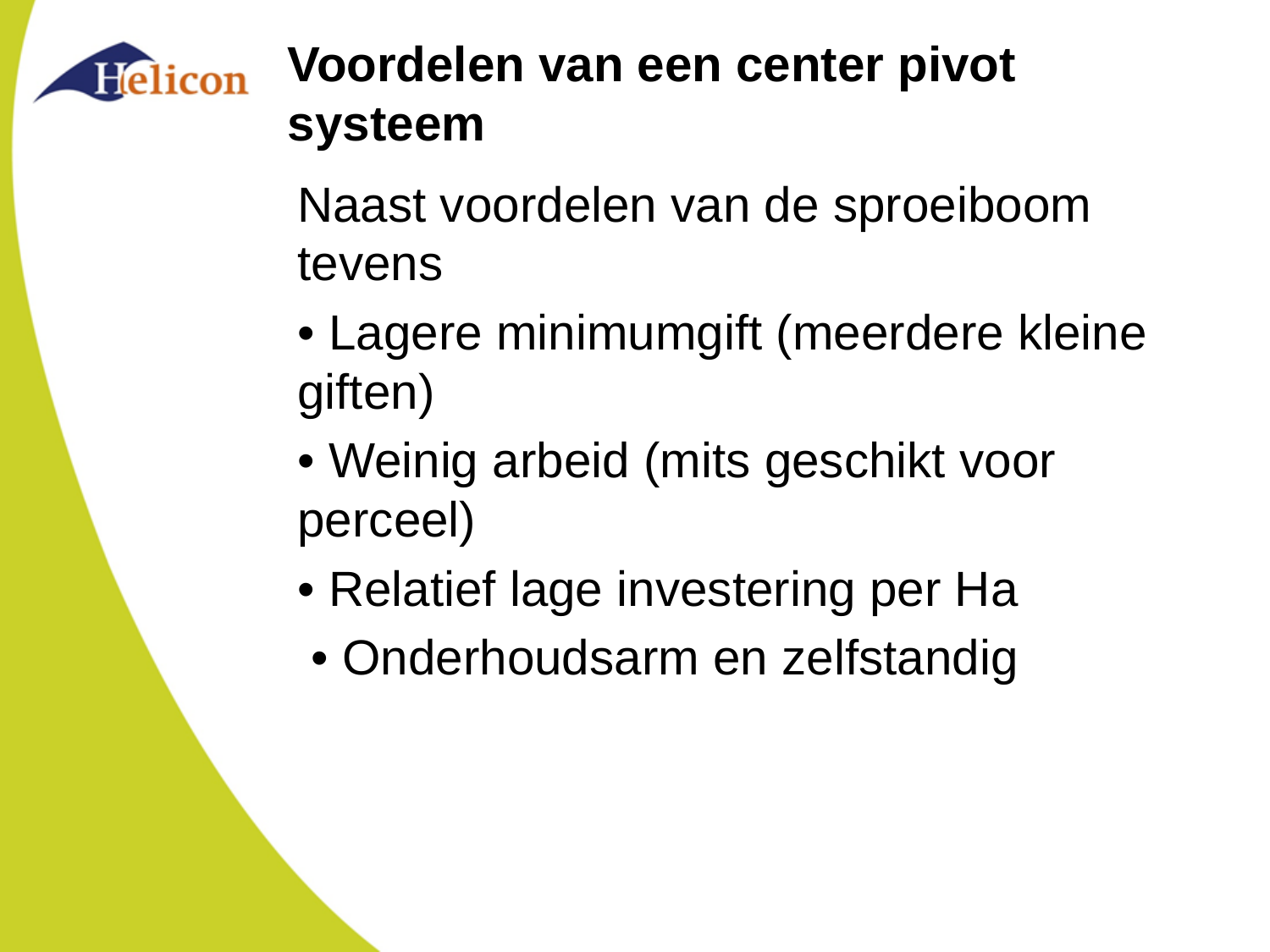

# Voordelen van een center pivot systeem
Naast voordelen van de sproeiboom tevens
• Lagere minimumgift (meerdere kleine giften)
• Weinig arbeid (mits geschikt voor perceel)
• Relatief lage investering per Ha
 • Onderhoudsarm en zelfstandig